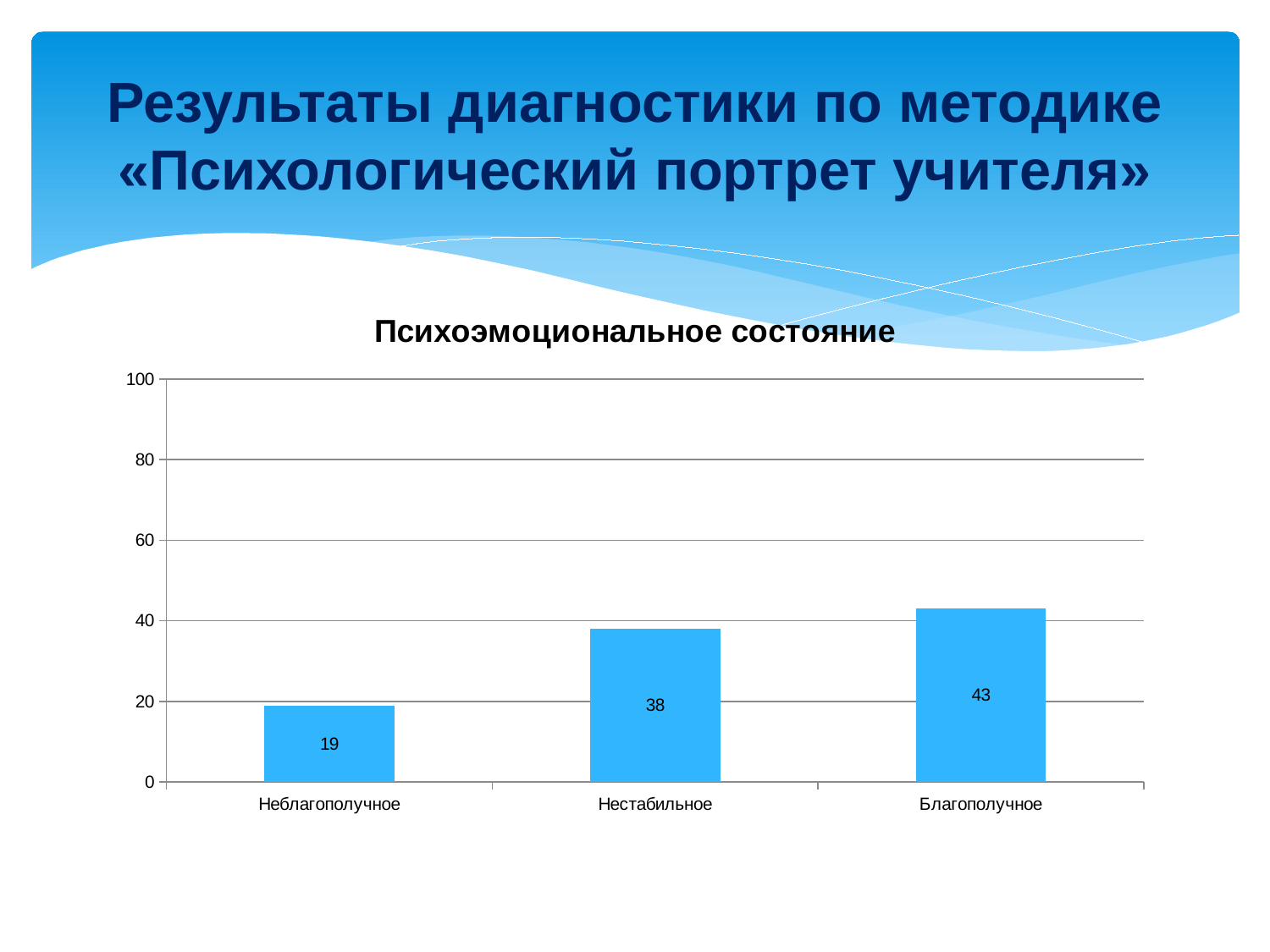

# Результаты диагностики по методике «Психологический портрет учителя»

### Chart: Психоэмоциональное состояние

| Category |  |
|---|---|
| Неблагополучное | 19.0 |
| Нестабильное | 38.0 |
| Благополучное | 43.0 |